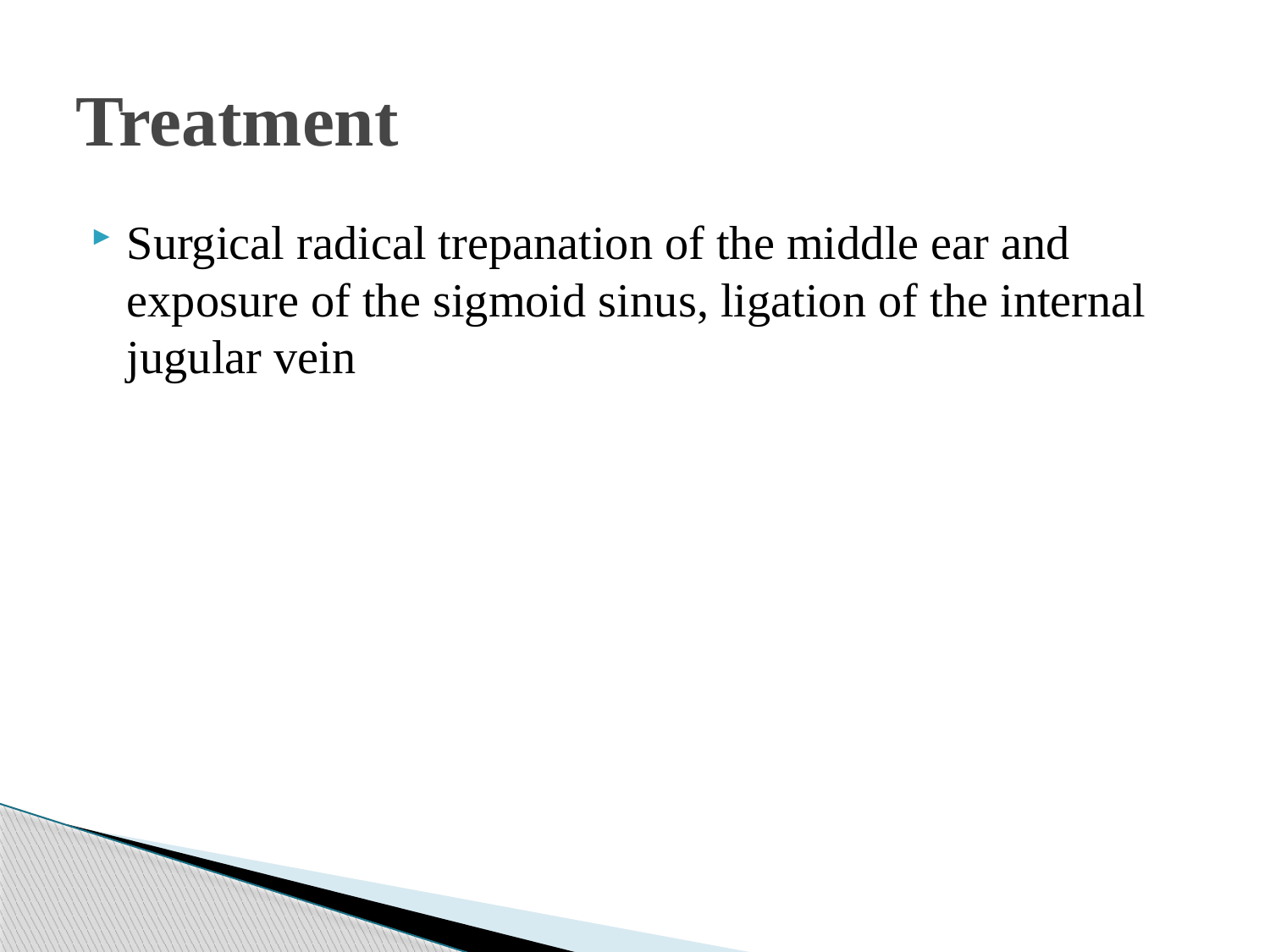

# Treatment
Surgical radical trepanation of the middle ear and exposure of the sigmoid sinus, ligation of the internal jugular vein